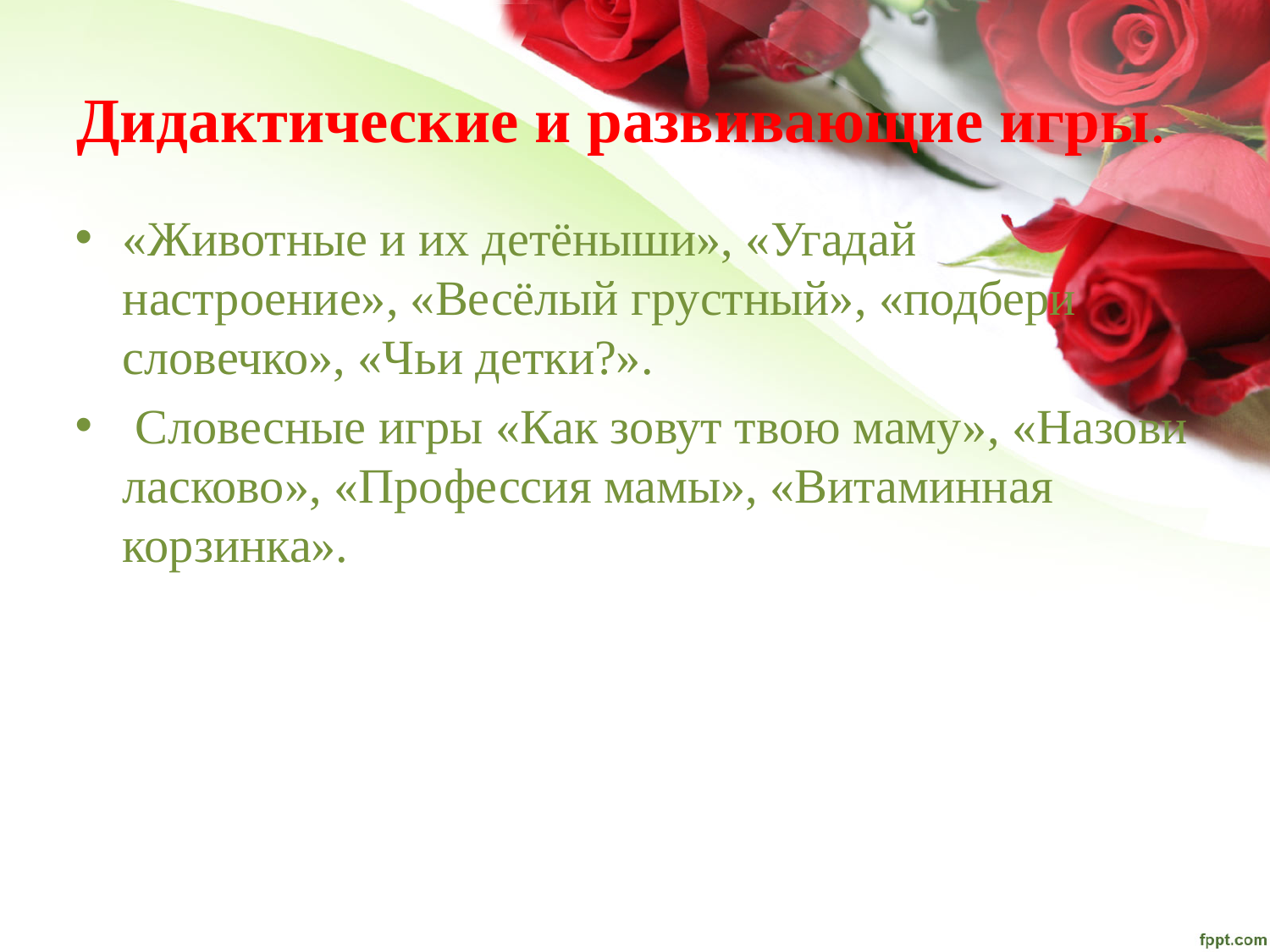

# Дидактические и развивающие игры.
«Животные и их детёныши», «Угадай настроение», «Весёлый грустный», «подбери словечко», «Чьи детки?».
 Словесные игры «Как зовут твою маму», «Назови ласково», «Профессия мамы», «Витаминная корзинка».